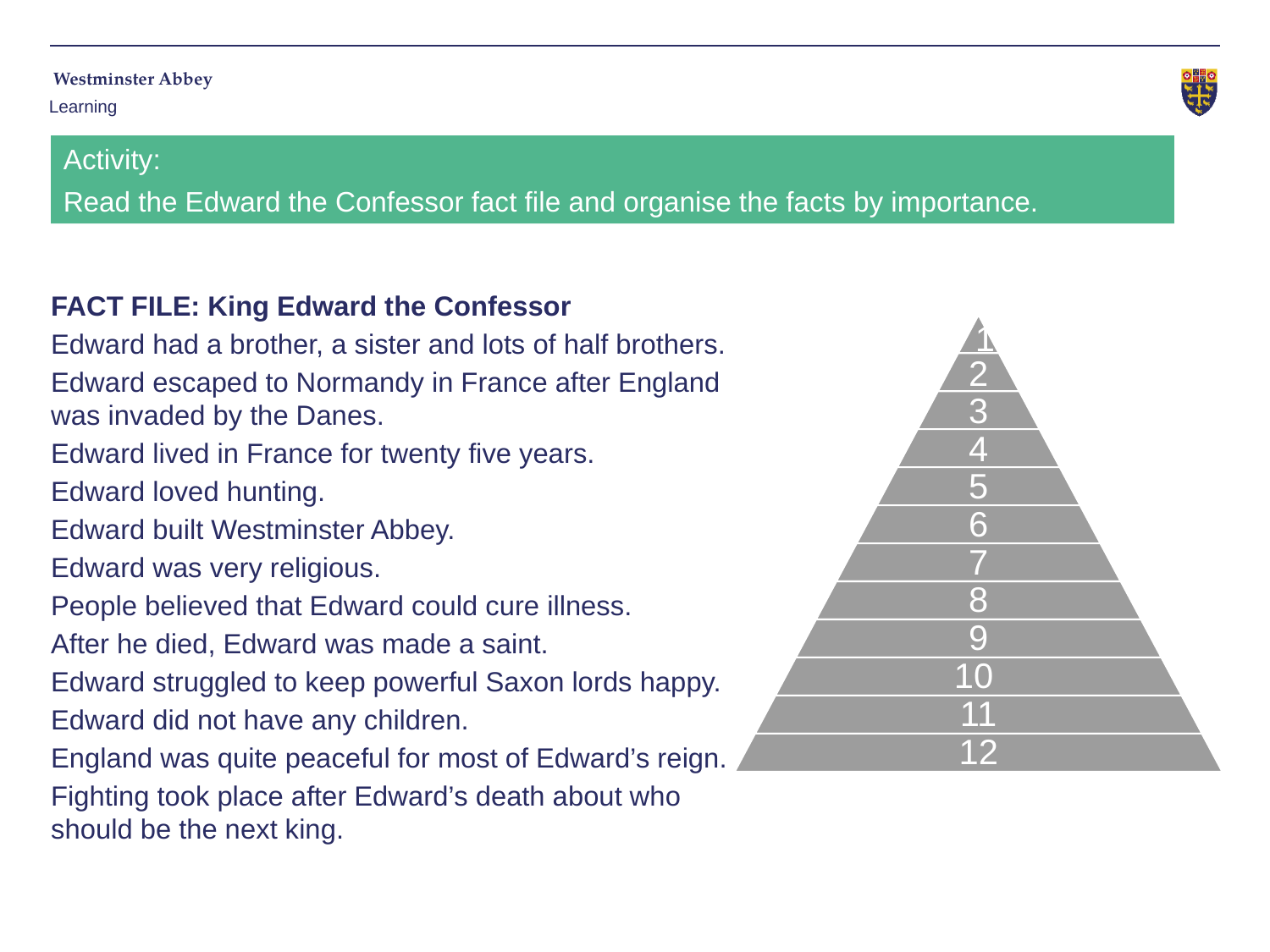

Learning
#
Activity:
Read the Edward the Confessor fact file and organise the facts by importance.
FACT FILE: King Edward the Confessor
Edward had a brother, a sister and lots of half brothers.
Edward escaped to Normandy in France after England was invaded by the Danes.
Edward lived in France for twenty five years.
Edward loved hunting.
Edward built Westminster Abbey.
Edward was very religious.
People believed that Edward could cure illness.
After he died, Edward was made a saint.
Edward struggled to keep powerful Saxon lords happy.
Edward did not have any children.
England was quite peaceful for most of Edward’s reign.
Fighting took place after Edward’s death about who should be the next king.

1
2
3
4
5
6
7
8
9
10
11
12